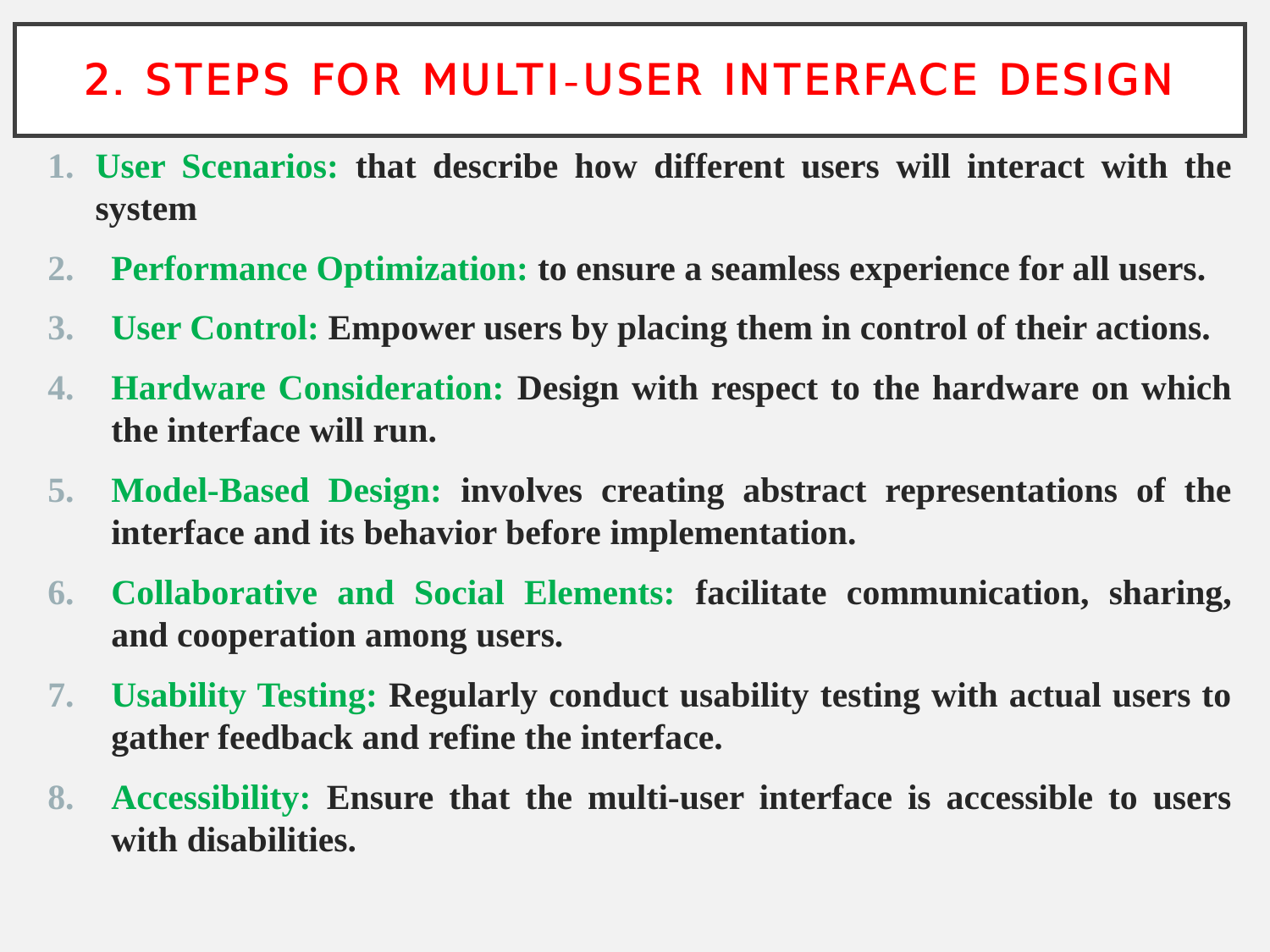

# 2. Steps for Multi-User Interface Design
User Scenarios: that describe how different users will interact with the system
Performance Optimization: to ensure a seamless experience for all users.
User Control: Empower users by placing them in control of their actions.
Hardware Consideration: Design with respect to the hardware on which the interface will run.
Model-Based Design: involves creating abstract representations of the interface and its behavior before implementation.
Collaborative and Social Elements: facilitate communication, sharing, and cooperation among users.
Usability Testing: Regularly conduct usability testing with actual users to gather feedback and refine the interface.
Accessibility: Ensure that the multi-user interface is accessible to users with disabilities.